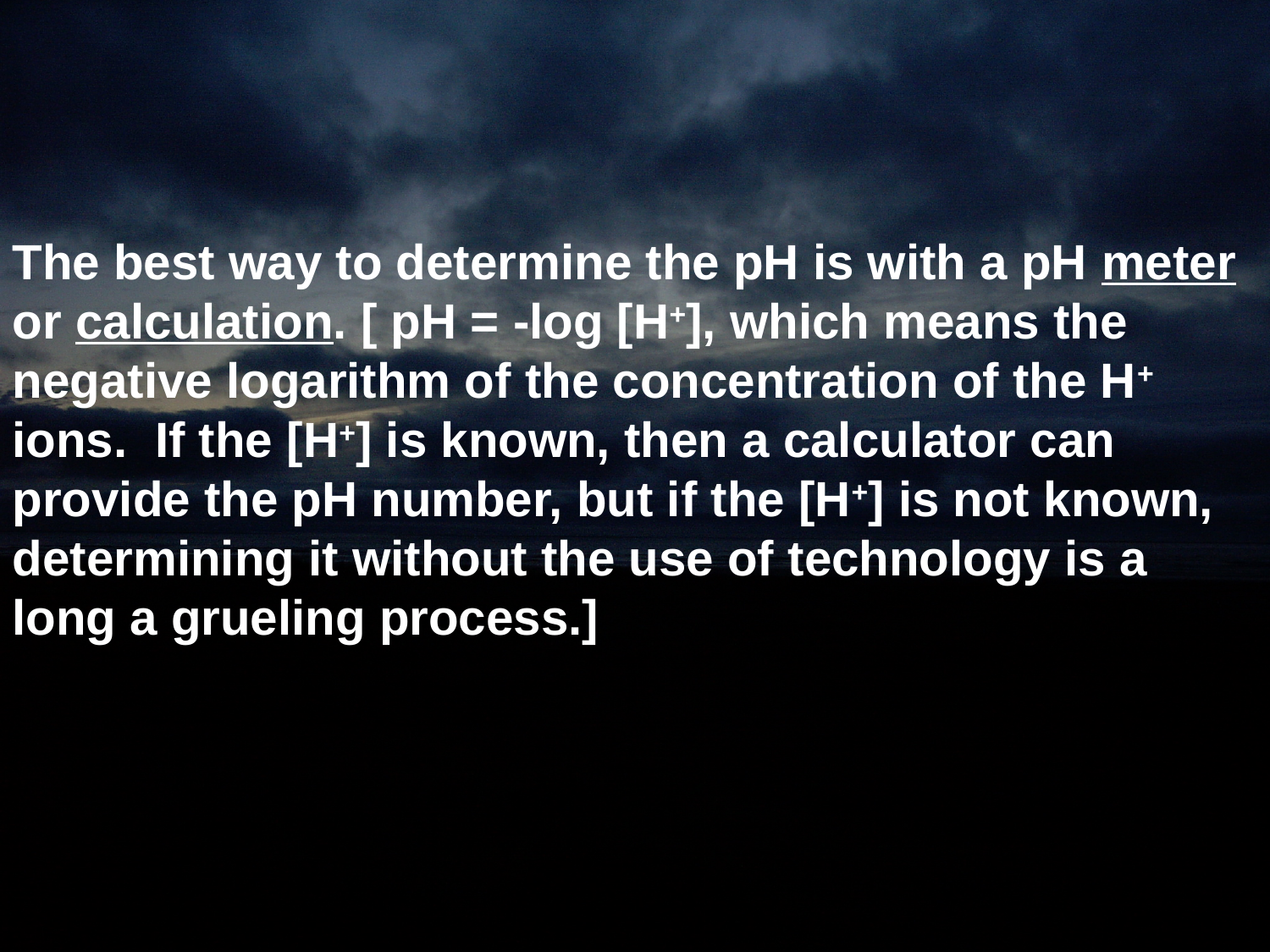

The best way to determine the pH is with a pH meter or calculation. [ pH = -log [H+], which means the negative logarithm of the concentration of the H+ ions.  If the [H+] is known, then a calculator can provide the pH number, but if the [H+] is not known, determining it without the use of technology is a long a grueling process.]